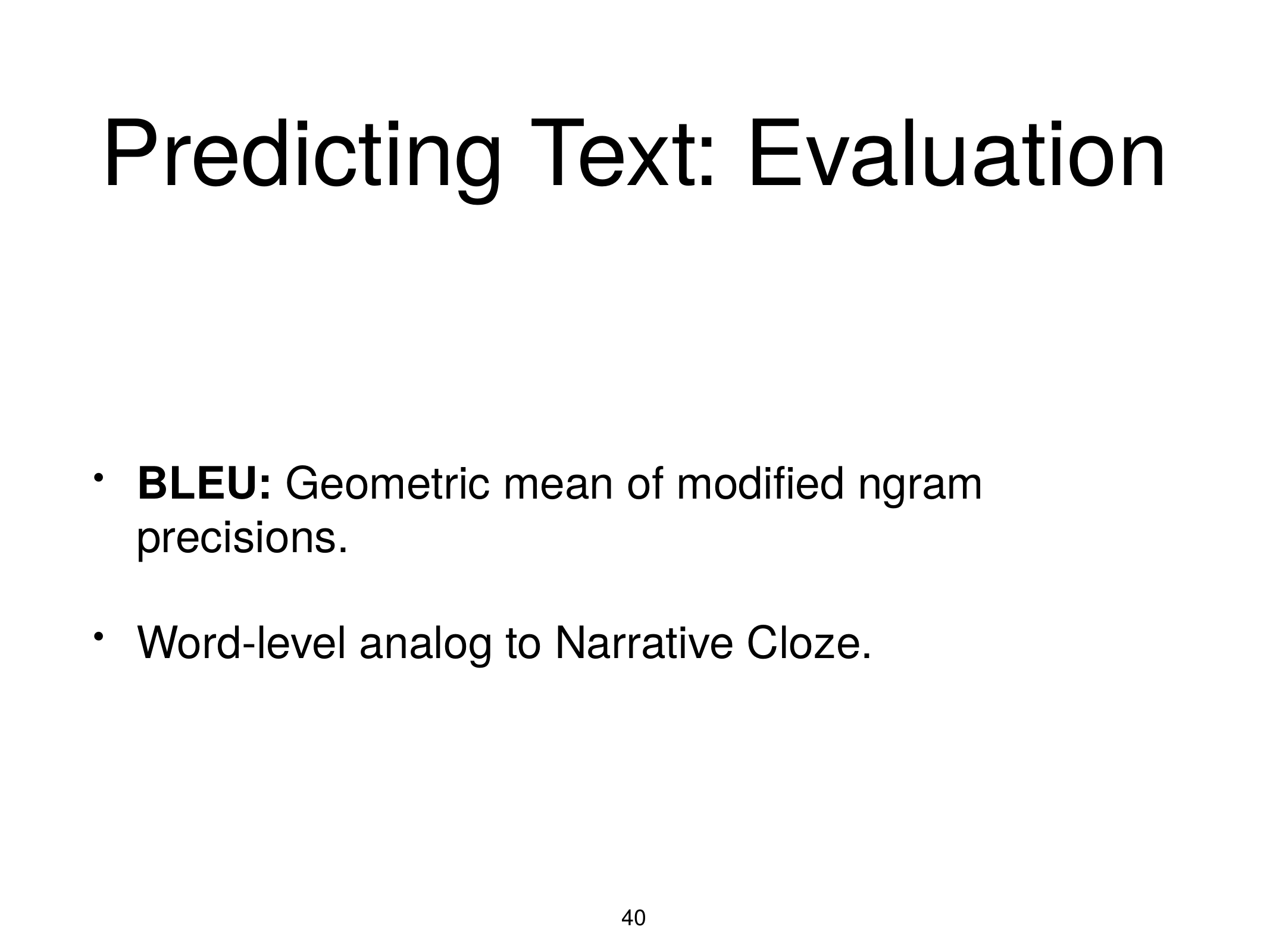

# Predicting Text: Evaluation
BLEU: Geometric mean of modified ngram precisions.
Word-level analog to Narrative Cloze.
40